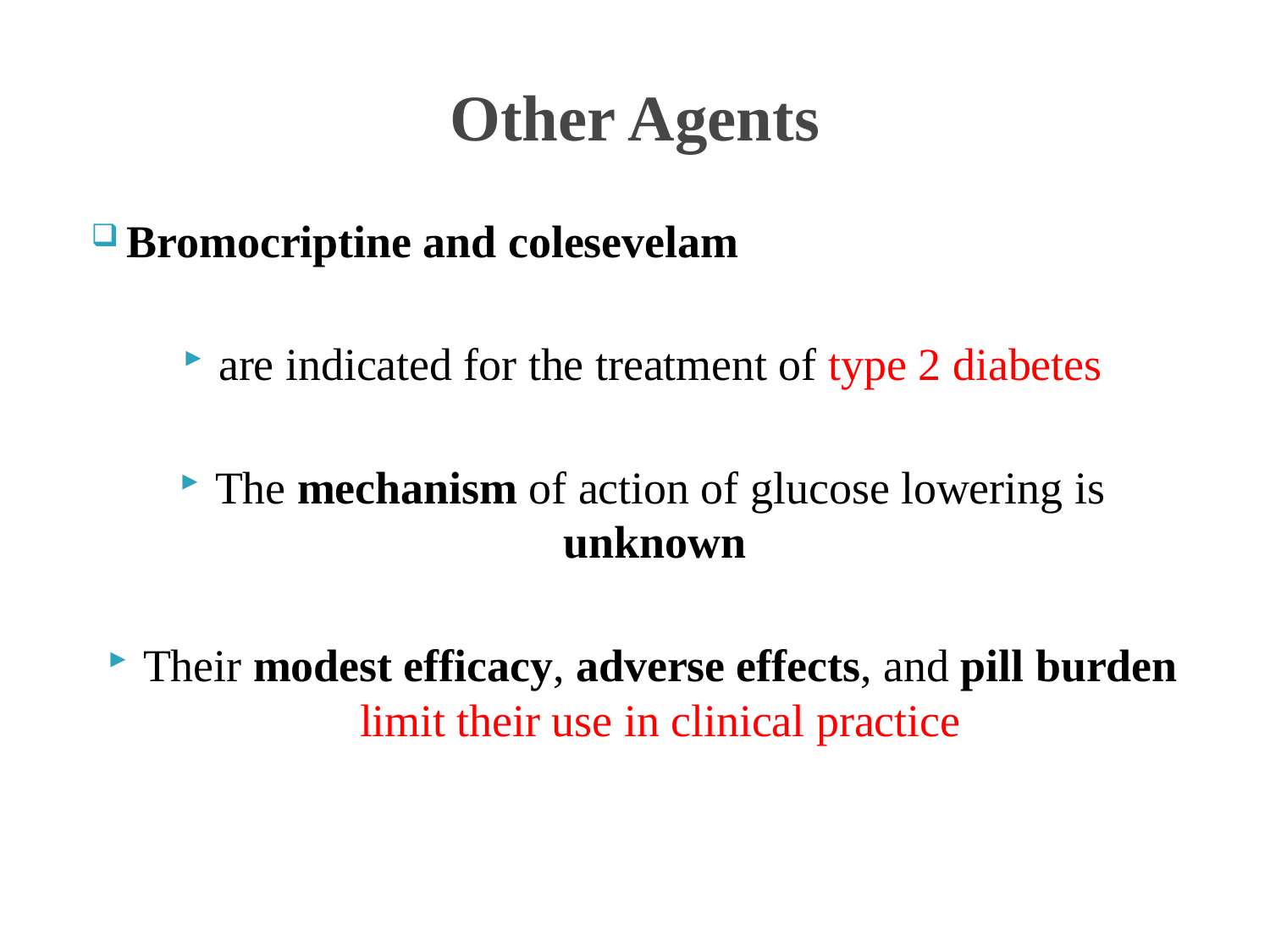

# Other Agents
Bromocriptine and colesevelam

are indicated for the treatment of type 2 diabetes

The mechanism of action of glucose lowering is unknown

Their modest efficacy, adverse effects, and pill burden limit their use in clinical practice